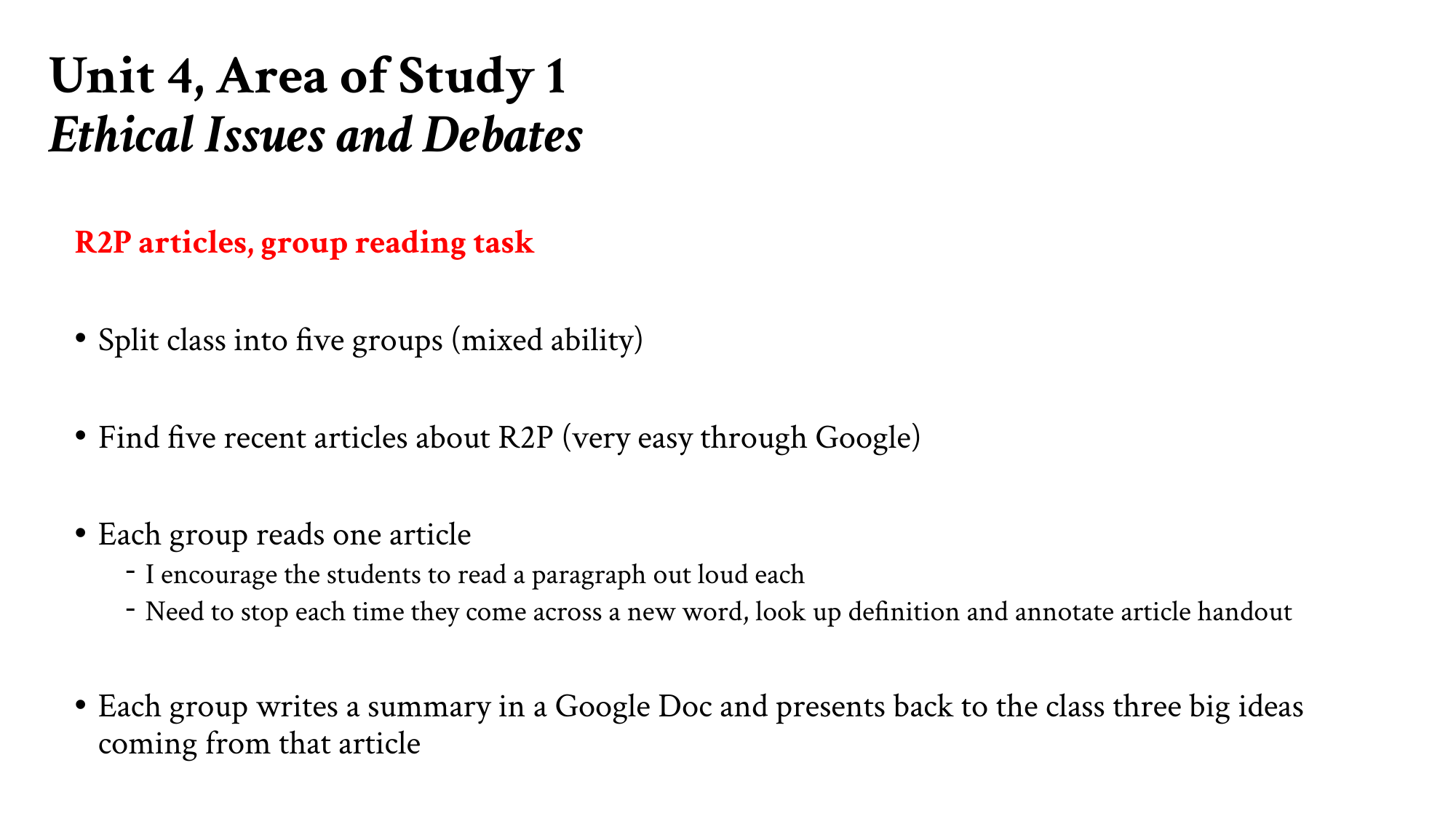

# Unit 4, Area of Study 1 Ethical Issues and Debates
R2P articles, group reading task

Split class into five groups (mixed ability)

Find five recent articles about R2P (very easy through Google)

Each group reads one article
I encourage the students to read a paragraph out loud each
Need to stop each time they come across a new word, look up definition and annotate article handout

Each group writes a summary in a Google Doc and presents back to the class three big ideas coming from that article